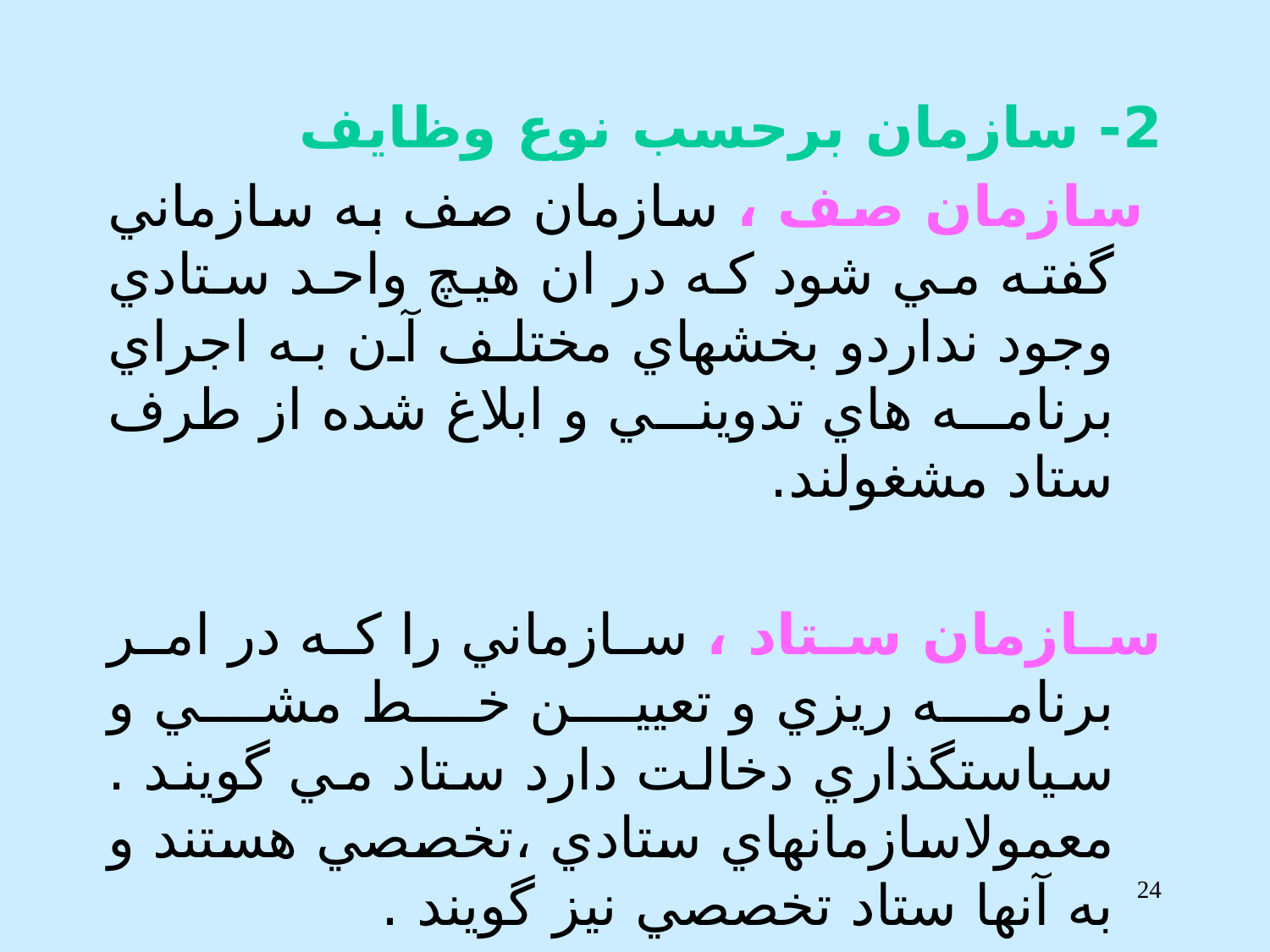

2- سازمان برحسب نوع وظايف
 سازمان صف ، سازمان صف به سازماني گفته مي شود كه در ان هيچ واحد ستادي وجود نداردو بخشهاي مختلف آن به اجراي برنامه هاي تدويني و ابلاغ شده از طرف ستاد مشغولند.

سازمان ستاد ، سازماني را كه در امر برنامه ريزي و تعيين خط مشي و سياستگذاري دخالت دارد ستاد مي گويند . معمولاسازمانهاي ستادي ،تخصصي هستند و به آنها ستاد تخصصي نيز گويند .

24